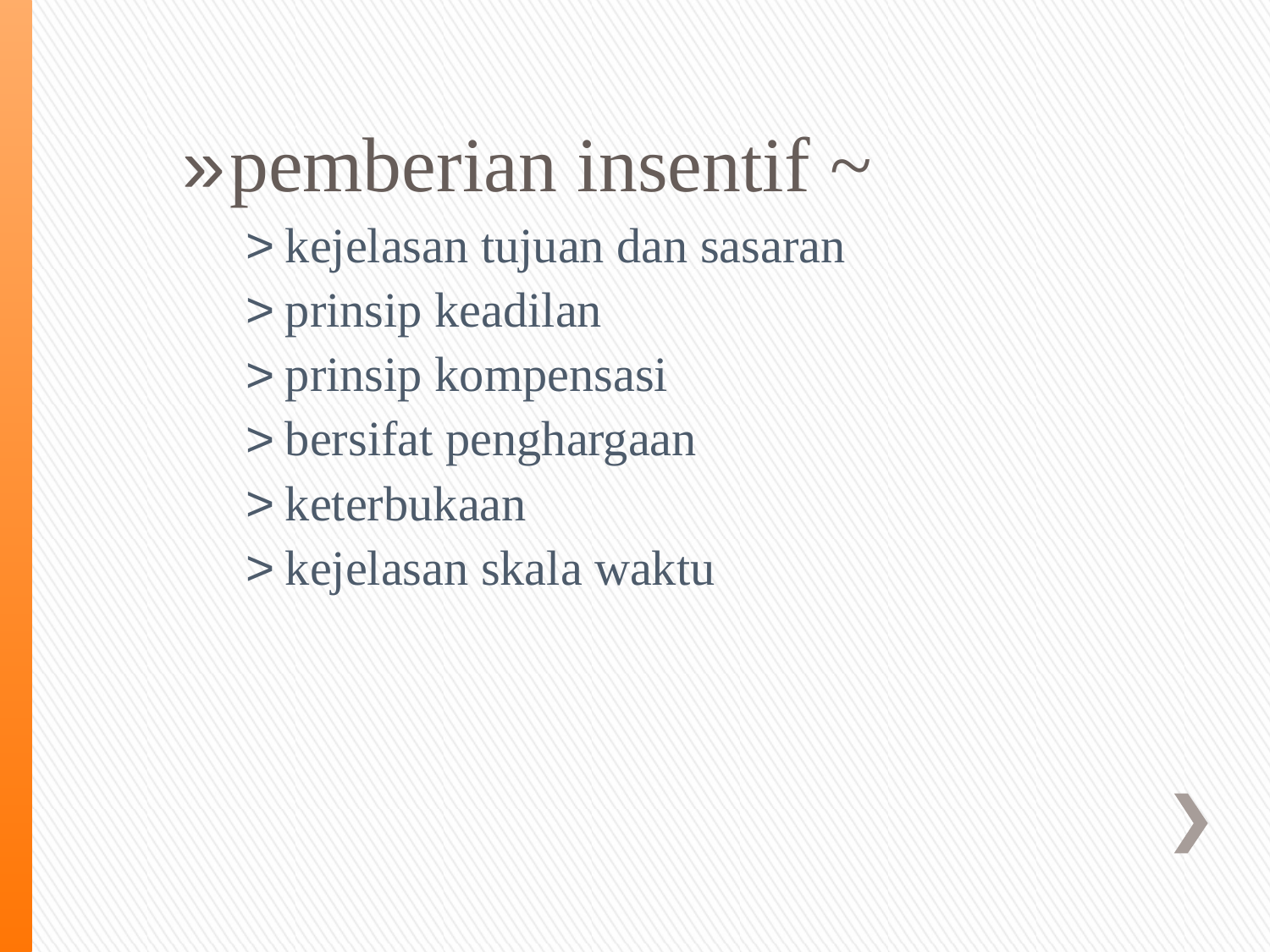

pemberian insentif ~
kejelasan tujuan dan sasaran
prinsip keadilan
prinsip kompensasi
bersifat penghargaan
keterbukaan
kejelasan skala waktu